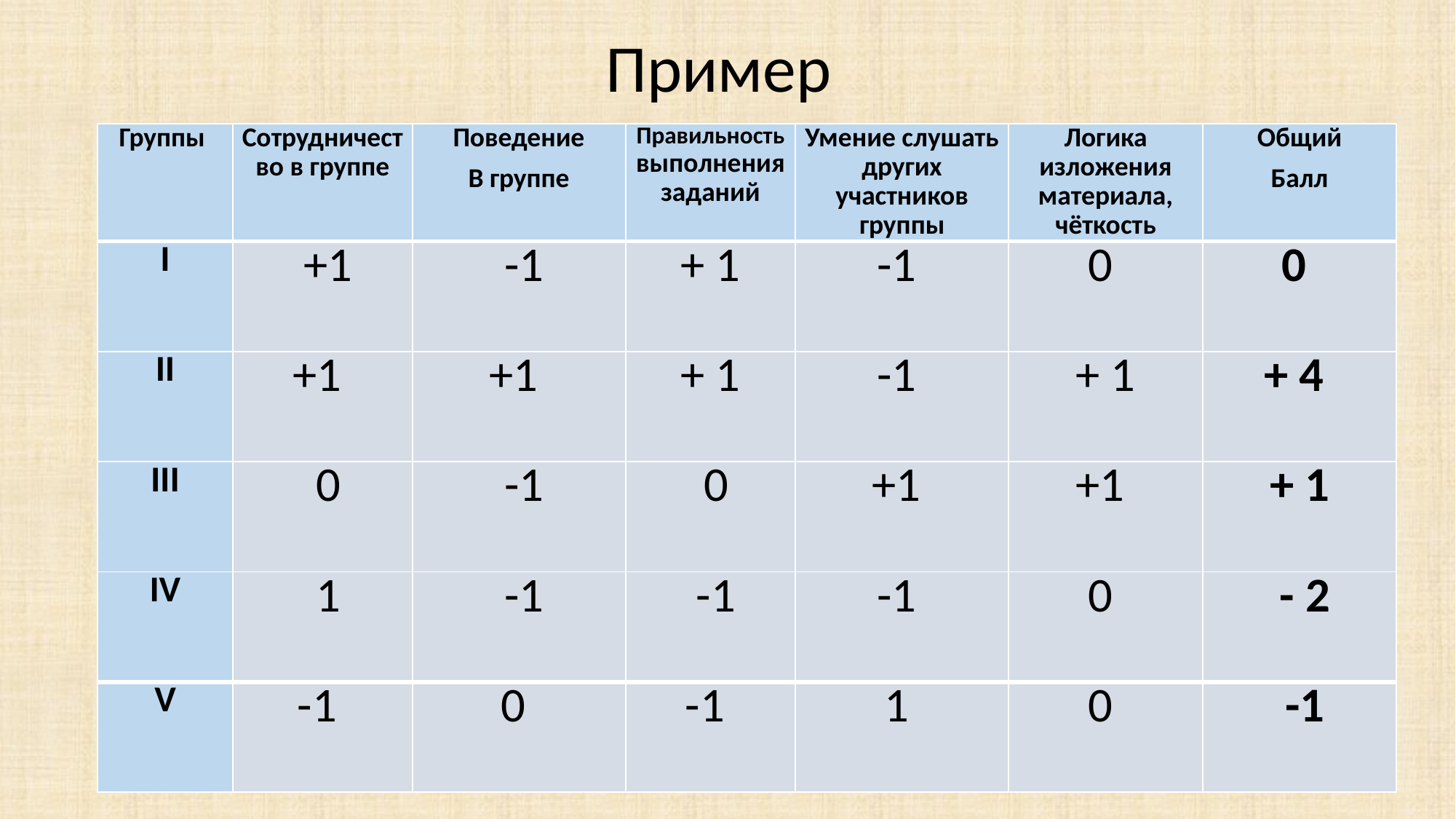

# Пример
| Группы | Сотрудничество в группе | Поведение В группе | Правильность выполнения заданий | Умение слушать других участников группы | Логика изложения материала, чёткость | Общий Балл |
| --- | --- | --- | --- | --- | --- | --- |
| I | +1 | -1 | + 1 | -1 | 0 | 0 |
| II | +1 | +1 | + 1 | -1 | + 1 | + 4 |
| III | 0 | -1 | 0 | +1 | +1 | + 1 |
| IV | 1 | -1 | -1 | -1 | 0 | - 2 |
| V | -1 | 0 | -1 | 1 | 0 | -1 |